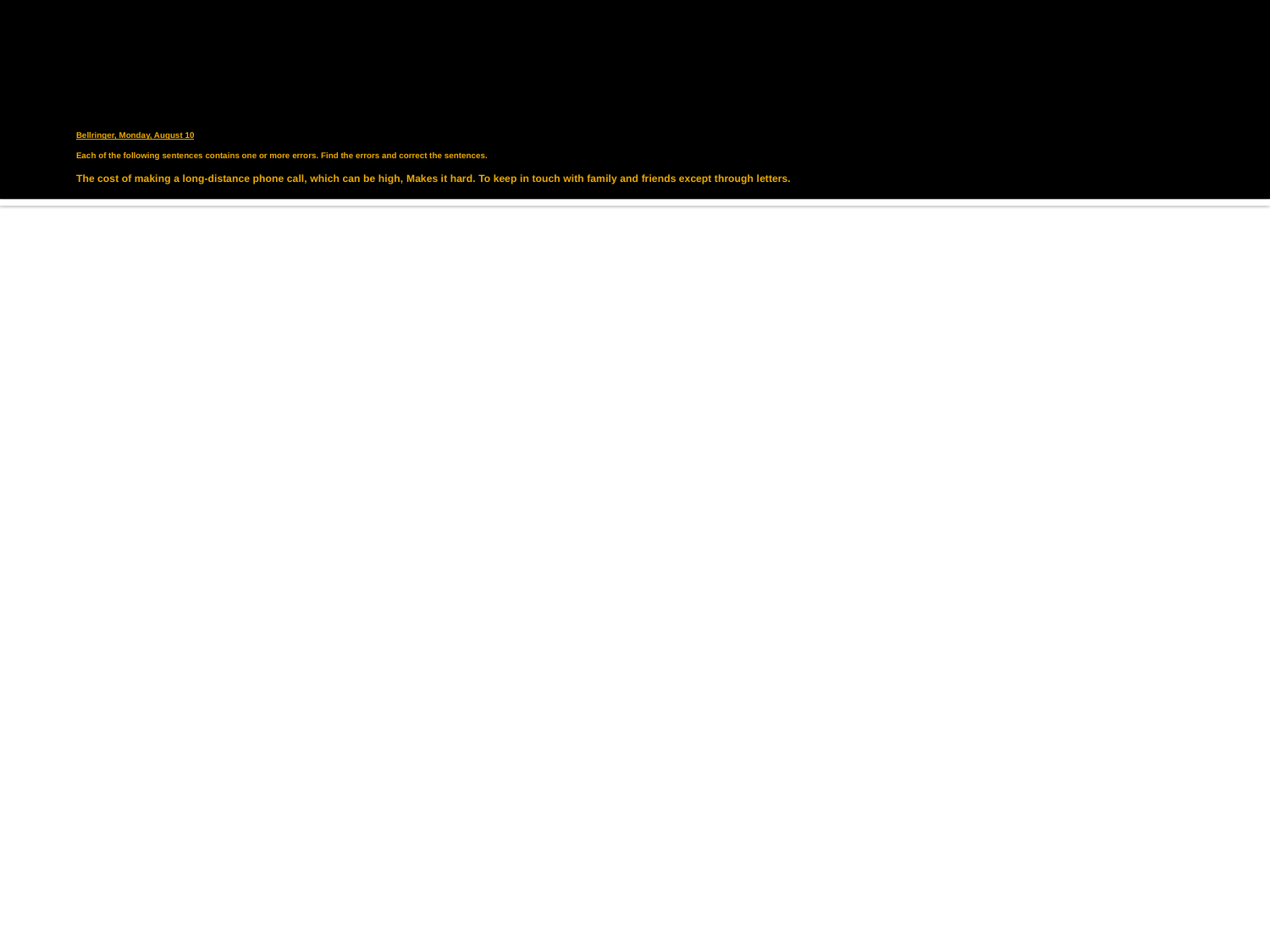

# Bellringer, Monday, August 10 Each of the following sentences contains one or more errors. Find the errors and correct the sentences. The cost of making a long-distance phone call, which can be high, Makes it hard. To keep in touch with family and friends except through letters.